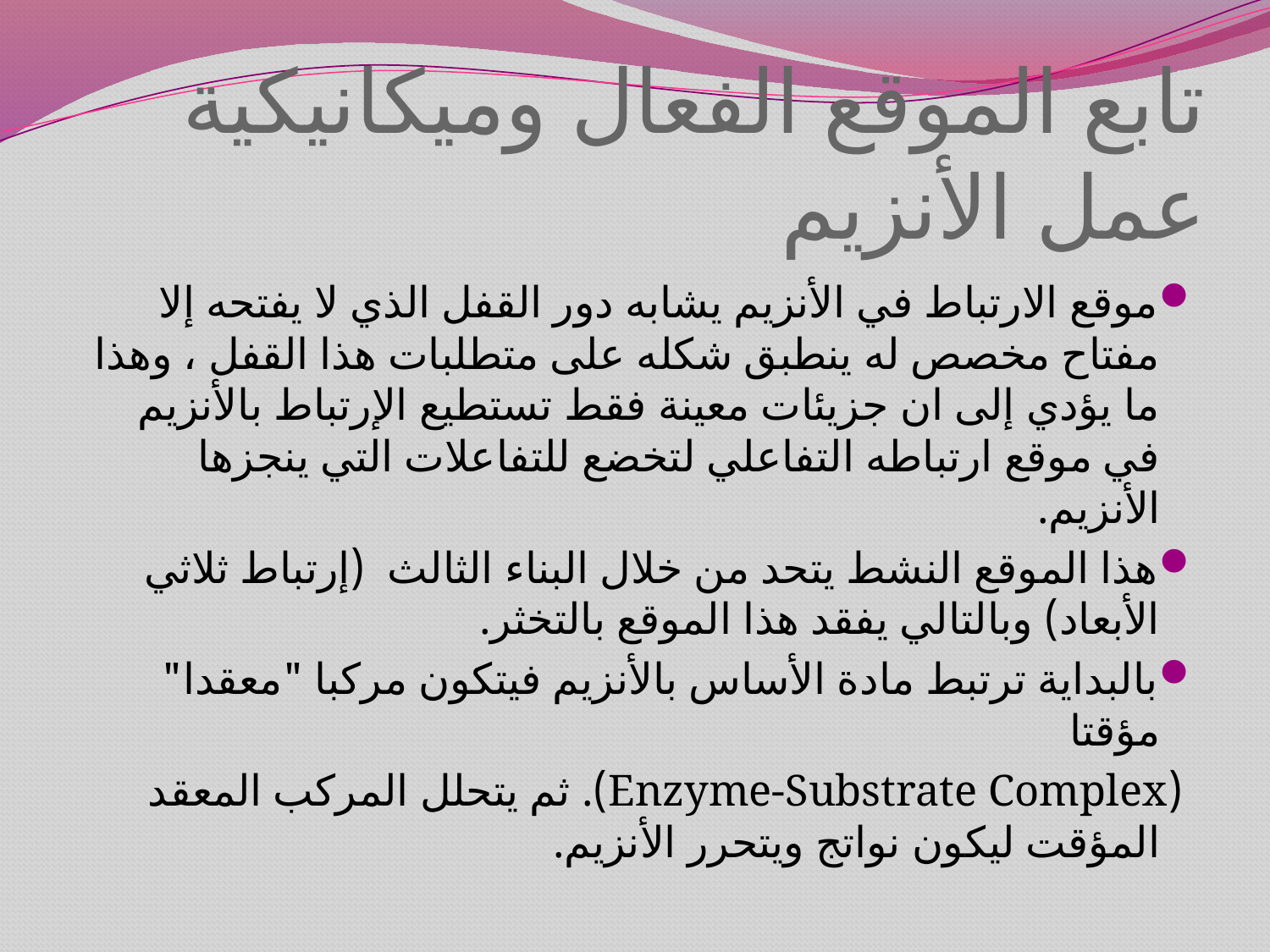

# تابع الموقع الفعال وميكانيكية عمل الأنزيم
موقع الارتباط في الأنزيم يشابه دور القفل الذي لا يفتحه إلا مفتاح مخصص له ينطبق شكله على متطلبات هذا القفل ، وهذا ما يؤدي إلى ان جزيئات معينة فقط تستطيع الإرتباط بالأنزيم في موقع ارتباطه التفاعلي لتخضع للتفاعلات التي ينجزها الأنزيم.
هذا الموقع النشط يتحد من خلال البناء الثالث  (إرتباط ثلاثي الأبعاد) وبالتالي يفقد هذا الموقع بالتخثر.
بالبداية ترتبط مادة الأساس بالأنزيم فيتكون مركبا "معقدا" مؤقتا
 (Enzyme-Substrate Complex). ثم يتحلل المركب المعقد المؤقت ليكون نواتج ويتحرر الأنزيم.